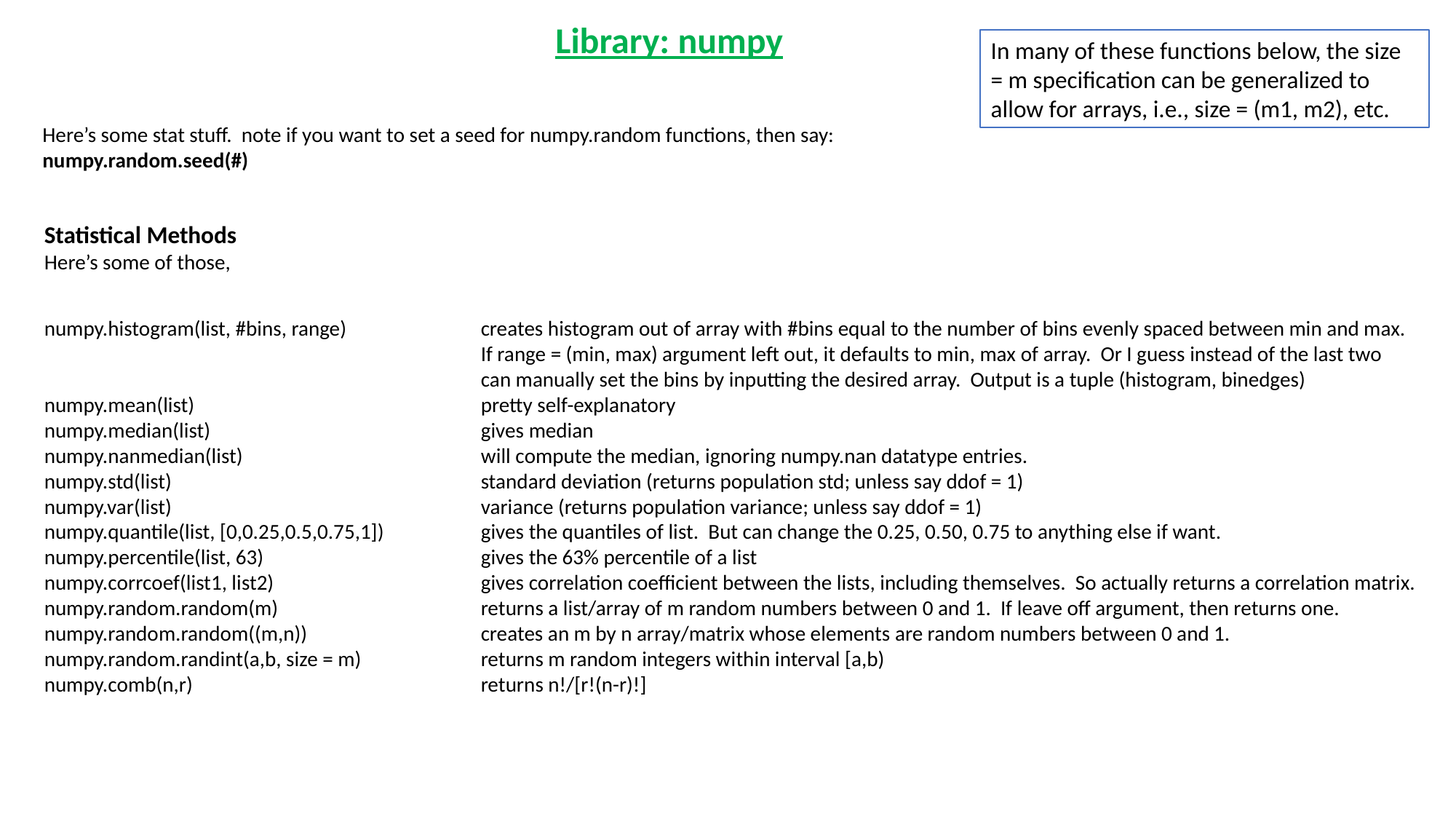

Library: numpy
In many of these functions below, the size = m specification can be generalized to allow for arrays, i.e., size = (m1, m2), etc.
Here’s some stat stuff.  note if you want to set a seed for numpy.random functions, then say:
numpy.random.seed(#)
Statistical Methods
Here’s some of those,
numpy.histogram(list, #bins, range)		creates histogram out of array with #bins equal to the number of bins evenly spaced between min and max.
				If range = (min, max) argument left out, it defaults to min, max of array.  Or I guess instead of the last two 				can manually set the bins by inputting the desired array.  Output is a tuple (histogram, binedges)
numpy.mean(list)			pretty self-explanatory
numpy.median(list)			gives median
numpy.nanmedian(list)			will compute the median, ignoring numpy.nan datatype entries.
numpy.std(list)			standard deviation (returns population std; unless say ddof = 1)
numpy.var(list)			variance (returns population variance; unless say ddof = 1)
numpy.quantile(list, [0,0.25,0.5,0.75,1])	gives the quantiles of list.  But can change the 0.25, 0.50, 0.75 to anything else if want.
numpy.percentile(list, 63)		gives the 63% percentile of a list
numpy.corrcoef(list1, list2)		gives correlation coefficient between the lists, including themselves.  So actually returns a correlation matrix.
numpy.random.random(m)		returns a list/array of m random numbers between 0 and 1.  If leave off argument, then returns one.
numpy.random.random((m,n))		creates an m by n array/matrix whose elements are random numbers between 0 and 1.
numpy.random.randint(a,b, size = m)		returns m random integers within interval [a,b)
numpy.comb(n,r)			returns n!/[r!(n-r)!]